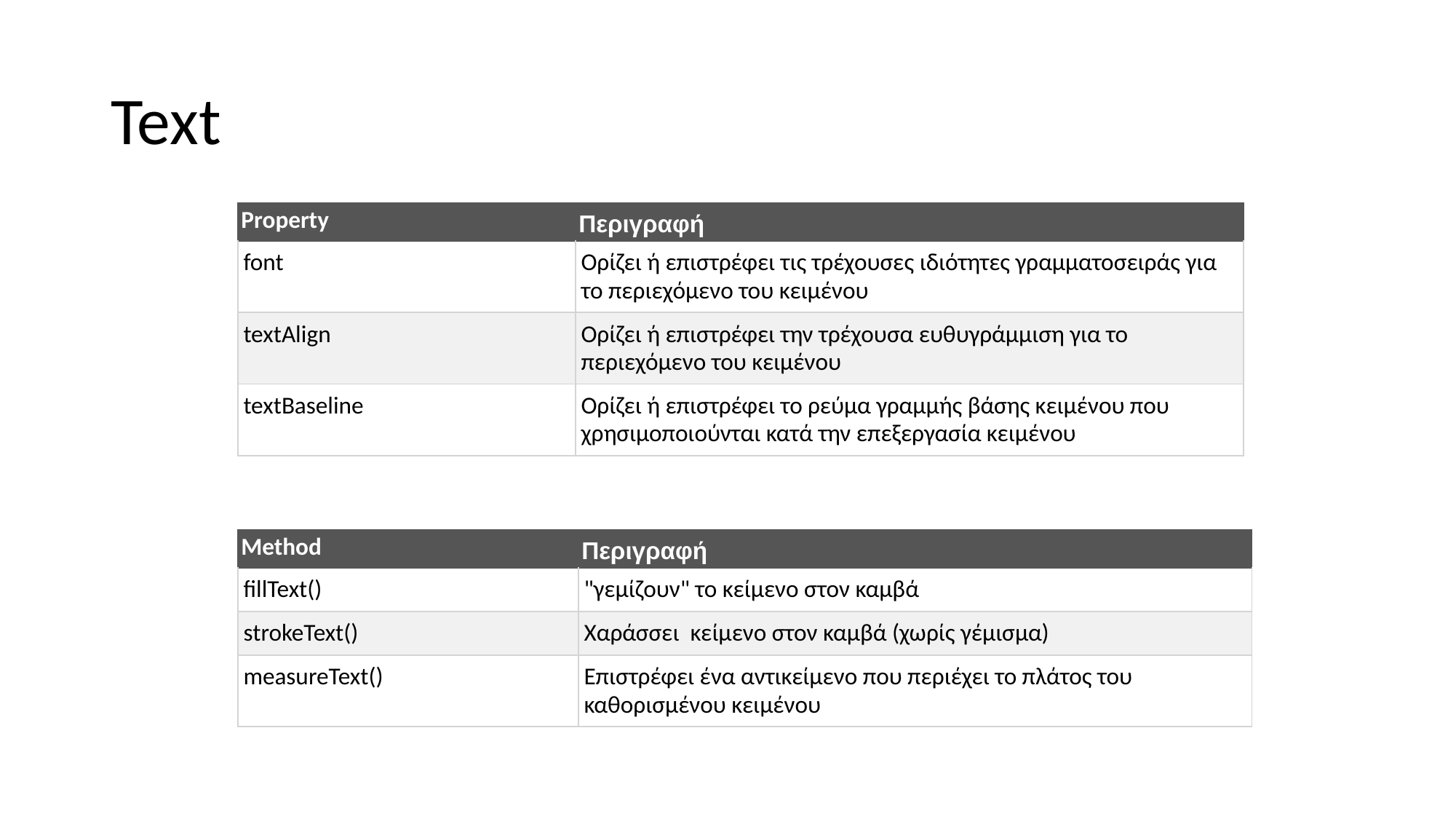

# Text
| Property | Περιγραφή |
| --- | --- |
| font | Ορίζει ή επιστρέφει τις τρέχουσες ιδιότητες γραμματοσειράς για το περιεχόμενο του κειμένου |
| textAlign | Ορίζει ή επιστρέφει την τρέχουσα ευθυγράμμιση για το περιεχόμενο του κειμένου |
| textBaseline | Ορίζει ή επιστρέφει το ρεύμα γραμμής βάσης κειμένου που χρησιμοποιούνται κατά την επεξεργασία κειμένου |
| Method | Περιγραφή |
| --- | --- |
| fillText() | "γεμίζουν" το κείμενο στον καμβά |
| strokeText() | Χαράσσει κείμενο στον καμβά (χωρίς γέμισμα) |
| measureText() | Επιστρέφει ένα αντικείμενο που περιέχει το πλάτος του καθορισμένου κειμένου |